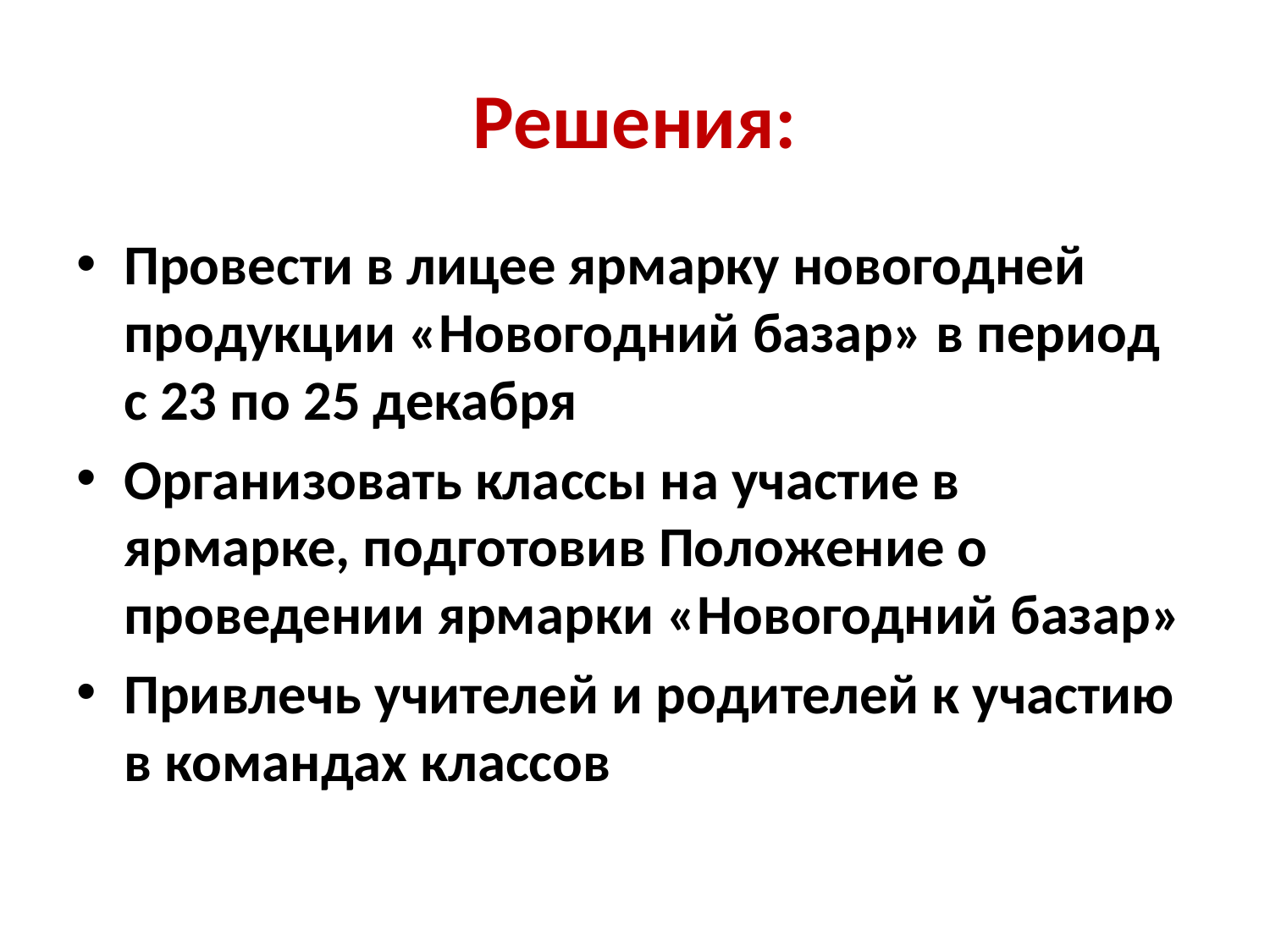

# Решения:
Провести в лицее ярмарку новогодней продукции «Новогодний базар» в период с 23 по 25 декабря
Организовать классы на участие в ярмарке, подготовив Положение о проведении ярмарки «Новогодний базар»
Привлечь учителей и родителей к участию в командах классов